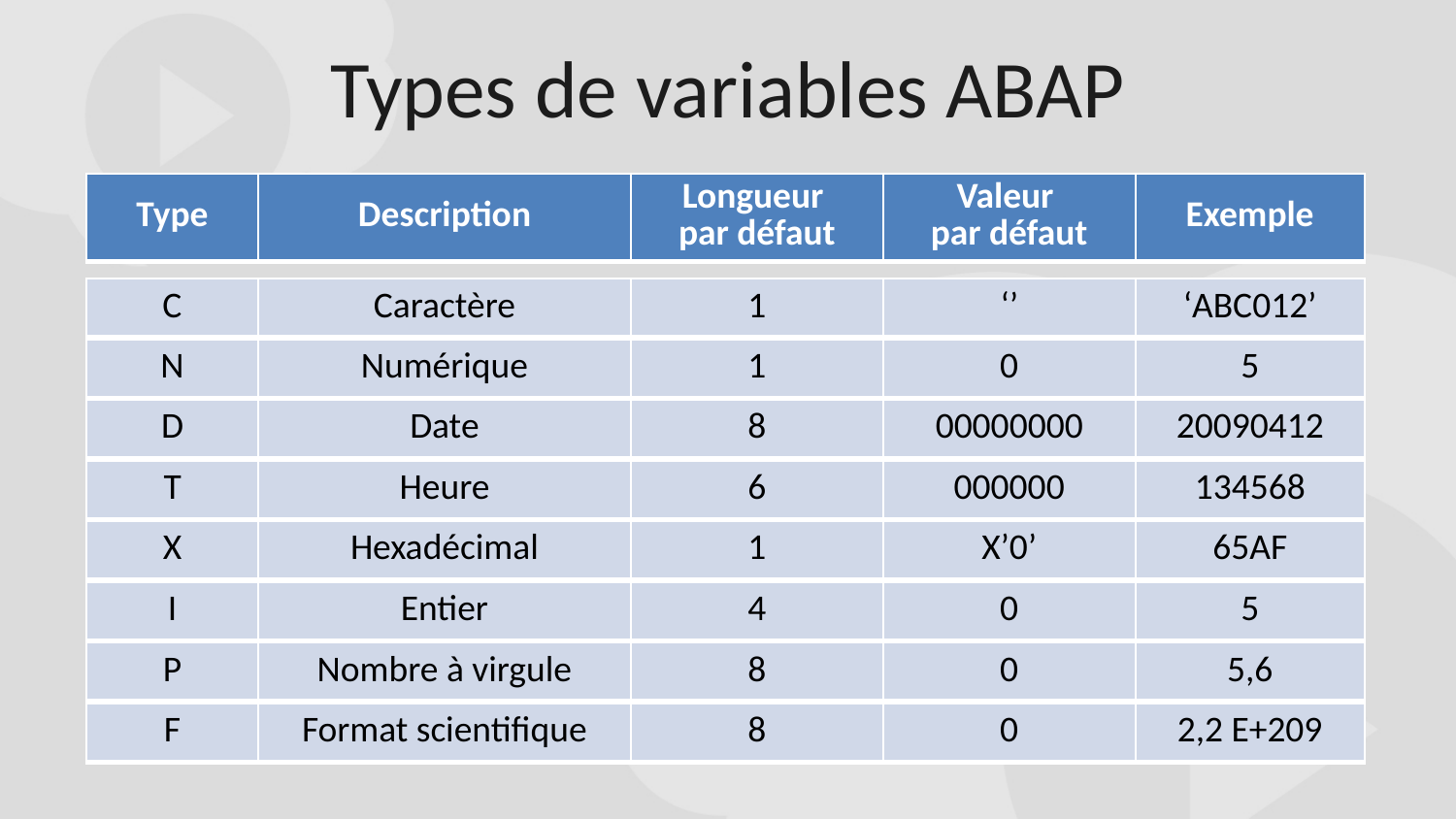

Types de variables ABAP
| Type | Description | Longueur par défaut | Valeur par défaut | Exemple |
| --- | --- | --- | --- | --- |
| C | Caractère | 1 | ‘’ | ‘ABC012’ |
| --- | --- | --- | --- | --- |
| N | Numérique | 1 | 0 | 5 |
| --- | --- | --- | --- | --- |
| D | Date | 8 | 00000000 | 20090412 |
| --- | --- | --- | --- | --- |
| T | Heure | 6 | 000000 | 134568 |
| --- | --- | --- | --- | --- |
| X | Hexadécimal | 1 | X’0’ | 65AF |
| --- | --- | --- | --- | --- |
| I | Entier | 4 | 0 | 5 |
| --- | --- | --- | --- | --- |
| P | Nombre à virgule | 8 | 0 | 5,6 |
| --- | --- | --- | --- | --- |
| F | Format scientifique | 8 | 0 | 2,2 E+209 |
| --- | --- | --- | --- | --- |